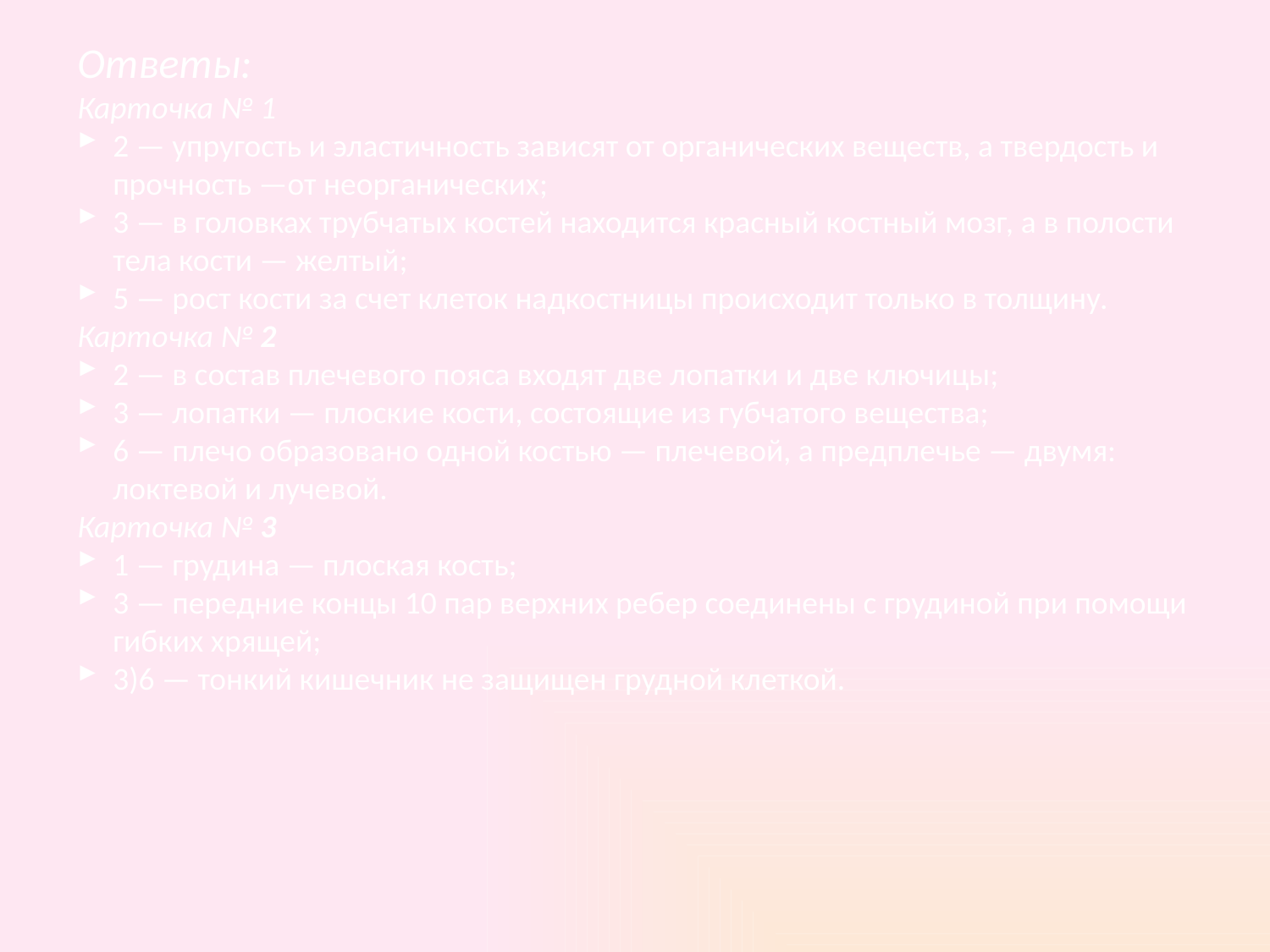

Ответы:
Карточка № 1
2 — упругость и эластичность зависят от органических веществ, а твердость и прочность —от неорганических;
3 — в головках трубчатых костей находится красный костный мозг, а в полости тела кости — желтый;
5 — рост кости за счет клеток надкостницы происходит только в толщину.
Карточка № 2
2 — в состав плечевого пояса входят две лопатки и две ключицы;
3 — лопатки — плоские кости, состоящие из губчатого вещества;
6 — плечо образовано одной костью — плечевой, а предплечье — двумя: локтевой и лучевой.
Карточка № 3
1 — грудина — плоская кость;
3 — передние концы 10 пар верхних ребер соединены с грудиной при помощи гибких хрящей;
3)6 — тонкий кишечник не защищен грудной клеткой.